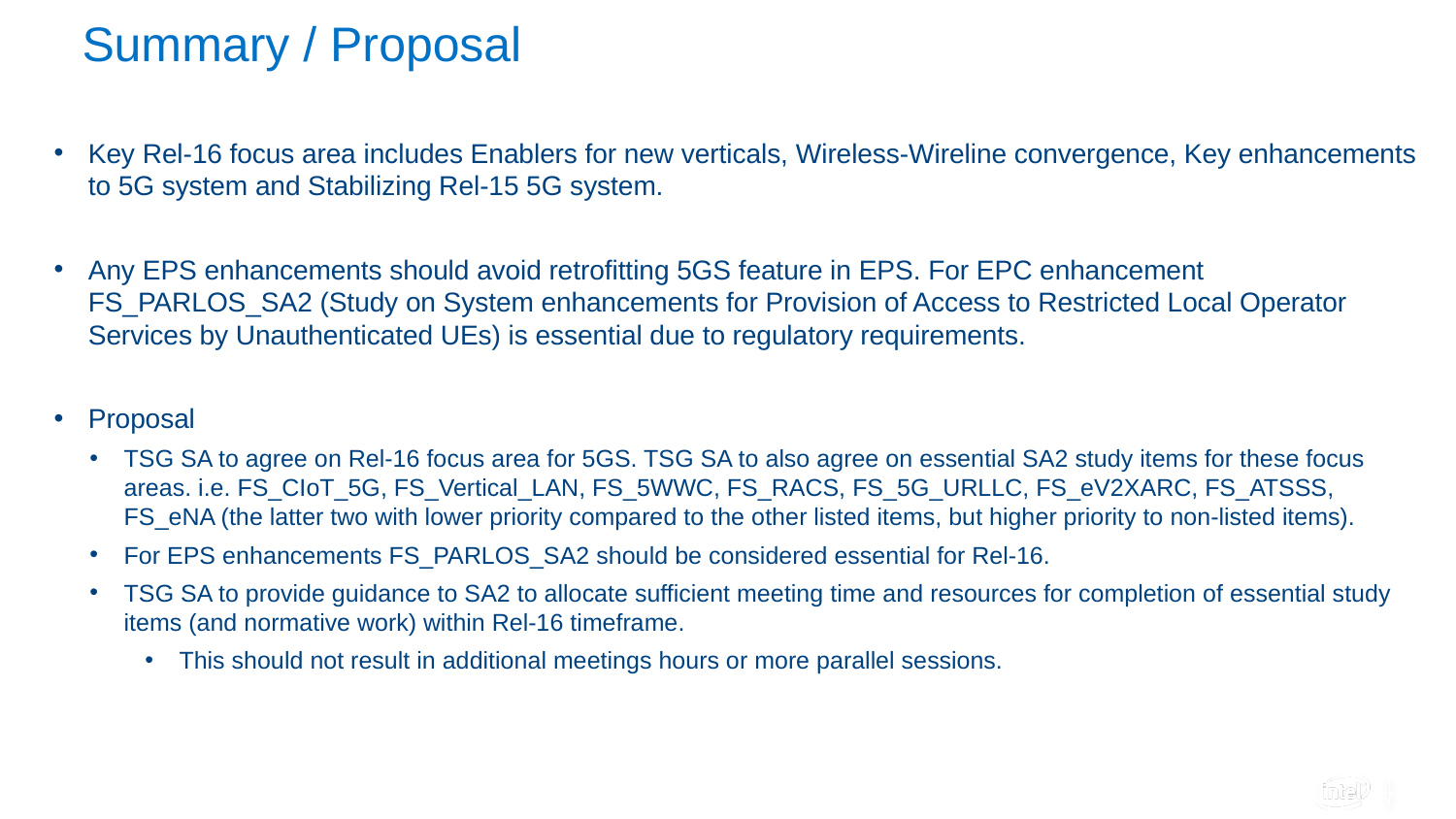

# Summary / Proposal
Key Rel-16 focus area includes Enablers for new verticals, Wireless-Wireline convergence, Key enhancements to 5G system and Stabilizing Rel-15 5G system.

Any EPS enhancements should avoid retrofitting 5GS feature in EPS. For EPC enhancement FS_PARLOS_SA2 (Study on System enhancements for Provision of Access to Restricted Local Operator Services by Unauthenticated UEs) is essential due to regulatory requirements.

Proposal
TSG SA to agree on Rel-16 focus area for 5GS. TSG SA to also agree on essential SA2 study items for these focus areas. i.e. FS_CIoT_5G, FS_Vertical_LAN, FS_5WWC, FS_RACS, FS_5G_URLLC, FS_eV2XARC, FS_ATSSS, FS_eNA (the latter two with lower priority compared to the other listed items, but higher priority to non-listed items).
For EPS enhancements FS_PARLOS_SA2 should be considered essential for Rel-16.
TSG SA to provide guidance to SA2 to allocate sufficient meeting time and resources for completion of essential study items (and normative work) within Rel-16 timeframe.
This should not result in additional meetings hours or more parallel sessions.